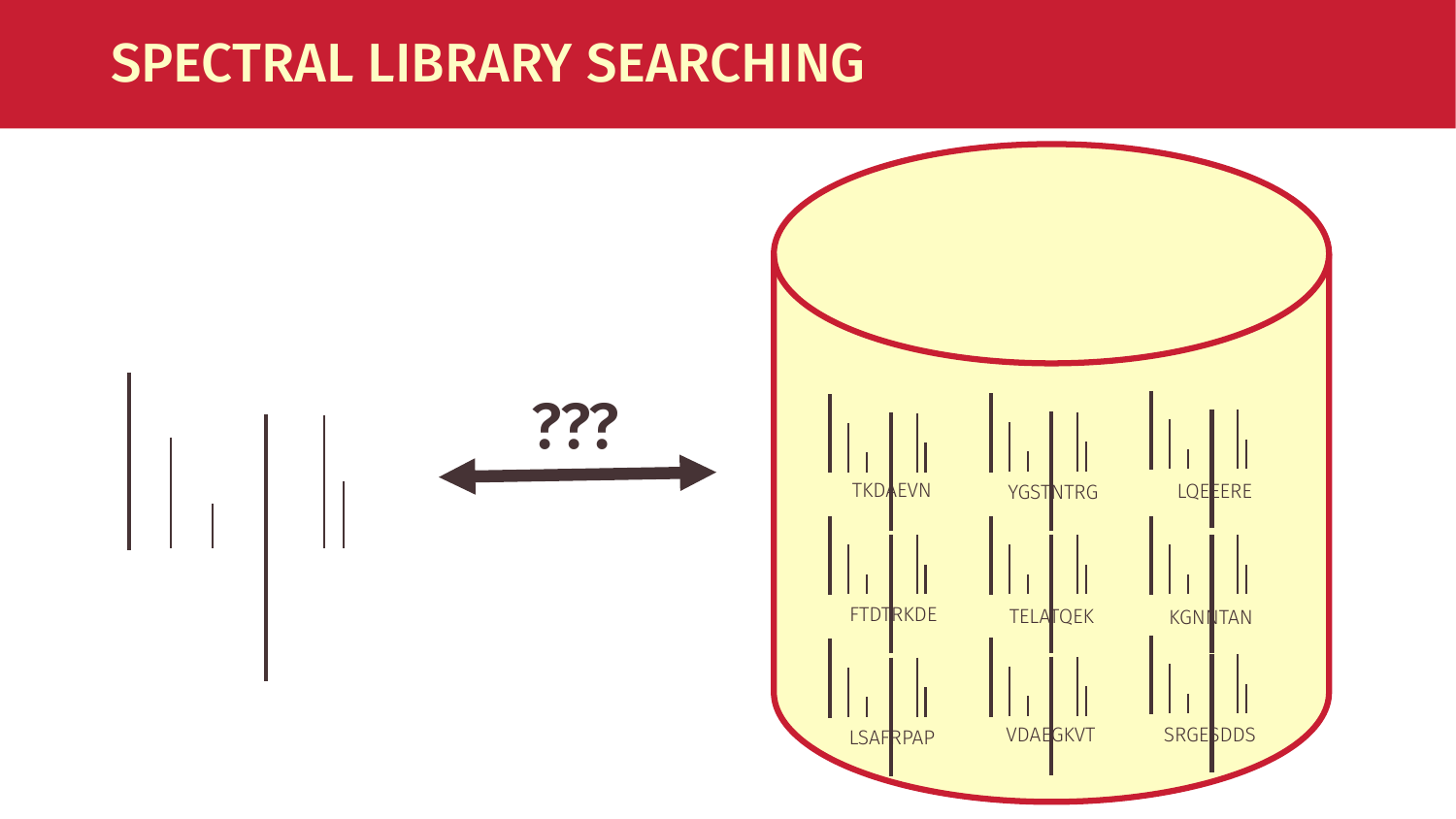

SPECTRAL LIBRARY SEARCHING

???
TKDAEVN
LQEEERE
YGSTNTRG
FTDTRKDE
TELATQEK
KGNNTAN
VDAEGKVT
SRGESDDS
LSAFRPAP